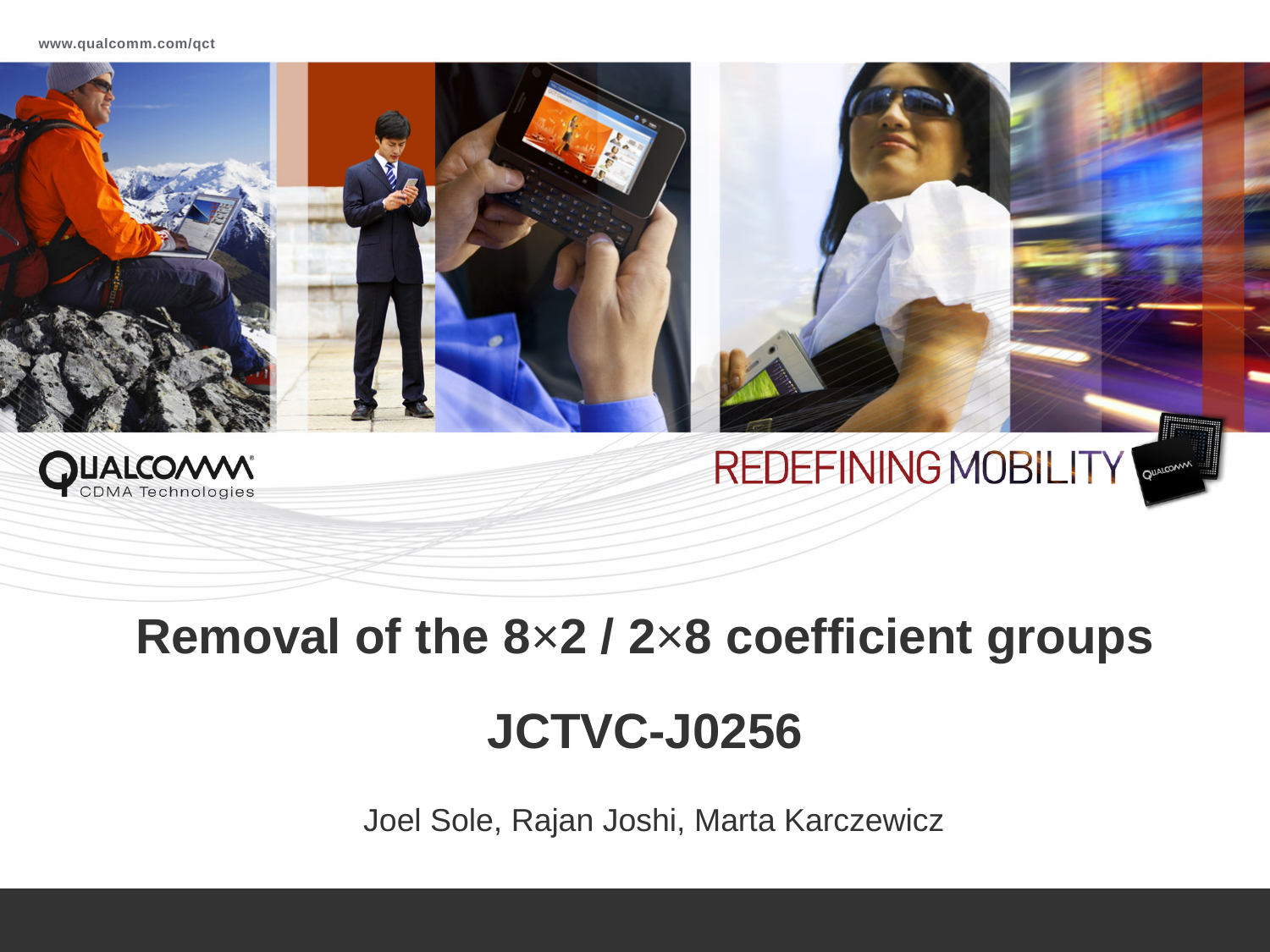

# Removal of the 8×2 / 2×8 coefficient groups JCTVC-J0256
Joel Sole, Rajan Joshi, Marta Karczewicz